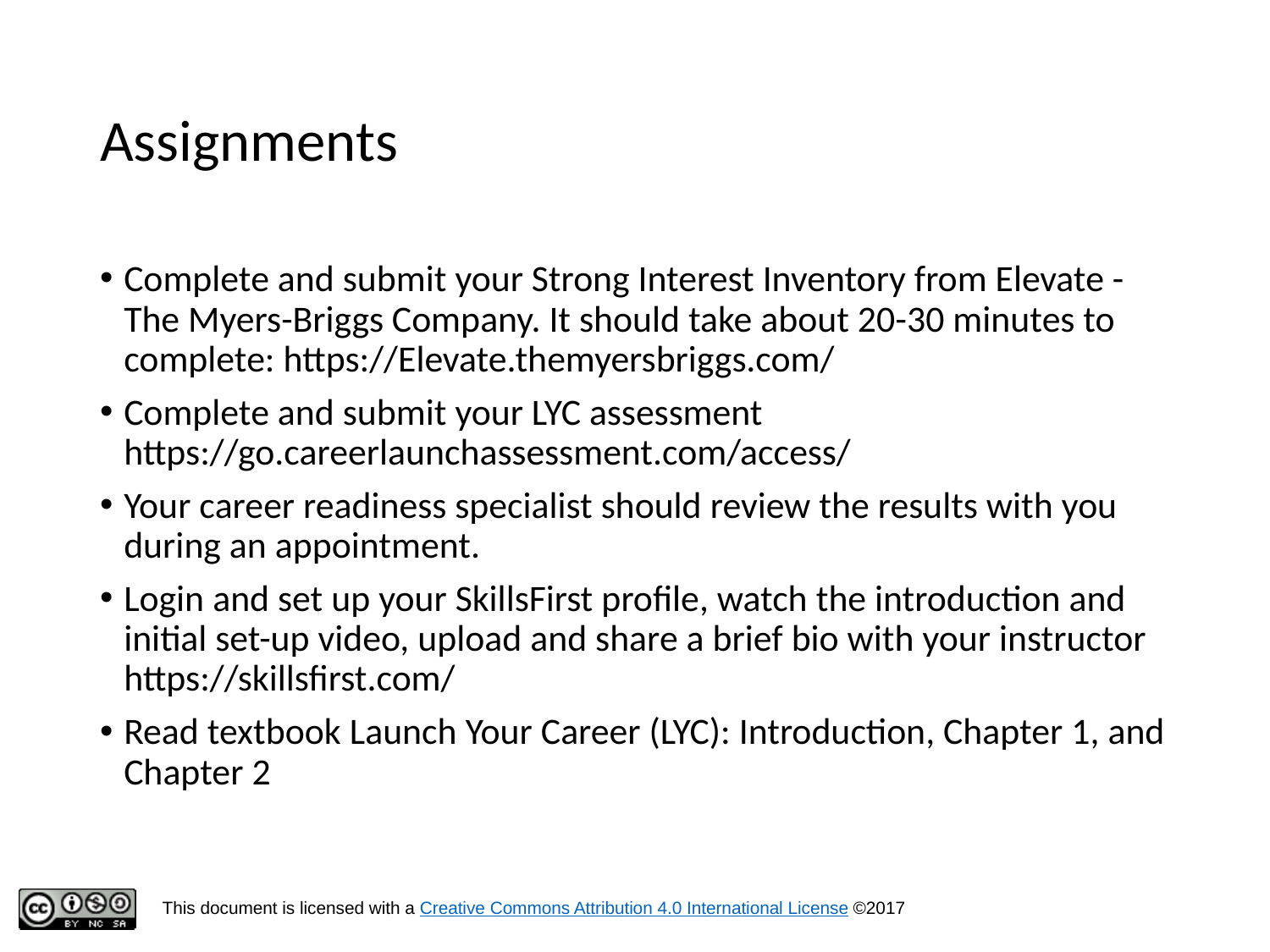

# Assignments
Complete and submit your Strong Interest Inventory from Elevate - The Myers-Briggs Company. It should take about 20-30 minutes to complete: https://Elevate.themyersbriggs.com/
Complete and submit your LYC assessment https://go.careerlaunchassessment.com/access/
Your career readiness specialist should review the results with you during an appointment.
Login and set up your SkillsFirst profile, watch the introduction and initial set-up video, upload and share a brief bio with your instructor https://skillsfirst.com/
Read textbook Launch Your Career (LYC): Introduction, Chapter 1, and Chapter 2